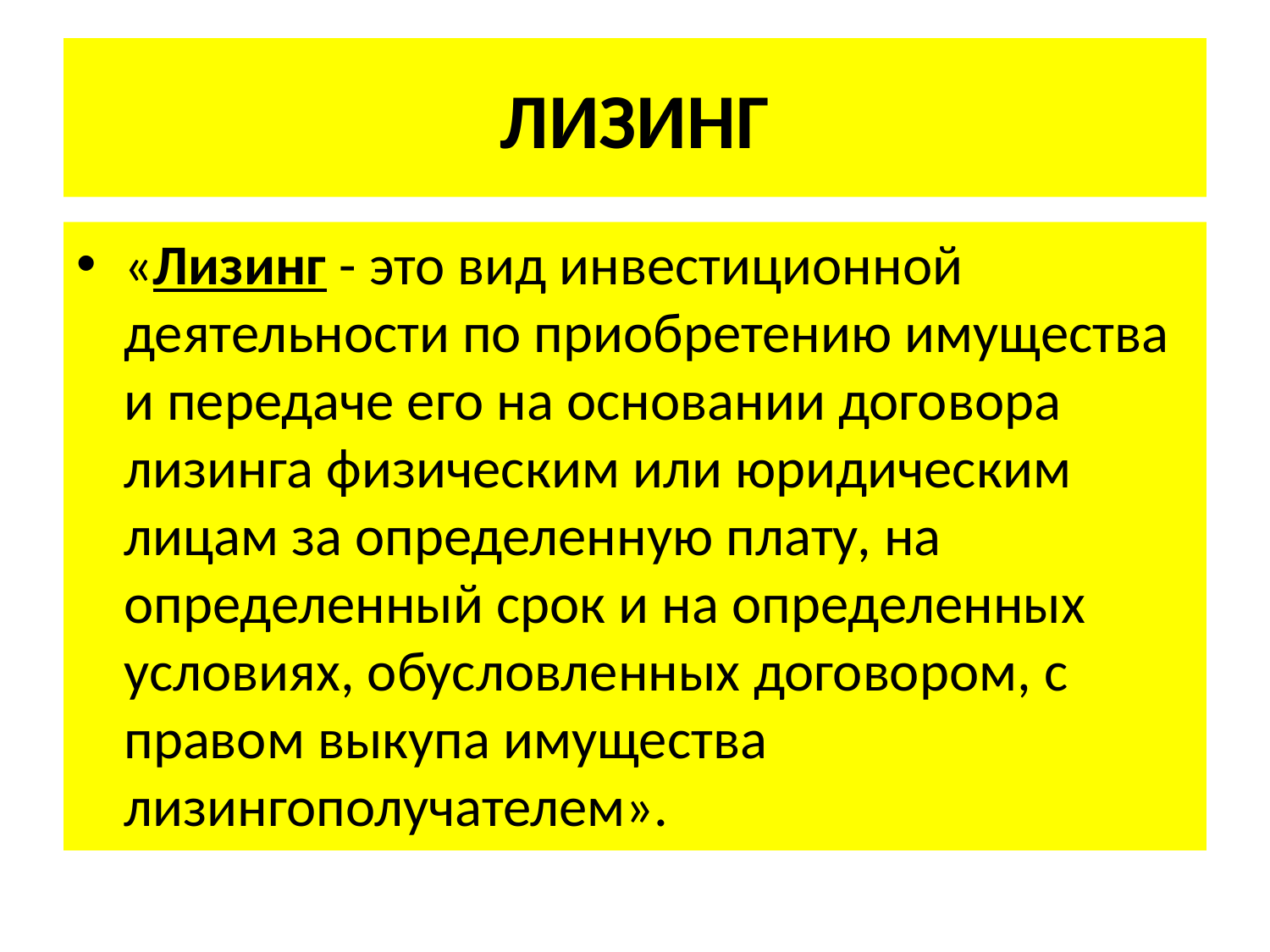

# ЛИЗИНГ
«Лизинг - это вид инвестиционной деятельности по приобретению имущества и передаче его на основании договора лизинга физическим или юридическим лицам за определенную плату, на определенный срок и на определенных условиях, обусловленных договором, с правом выкупа имущества лизингополучателем».